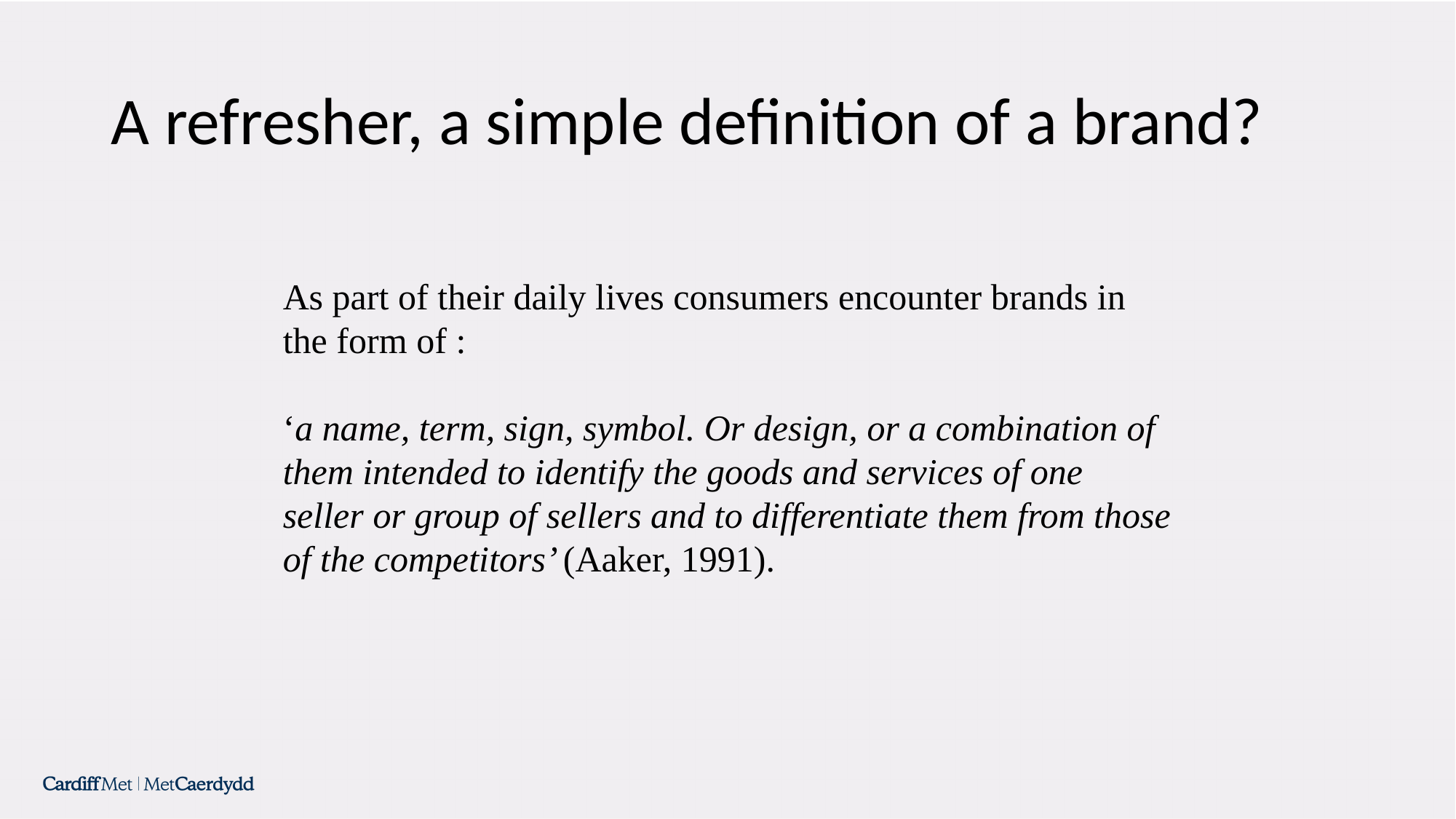

# A refresher, a simple definition of a brand?

As part of their daily lives consumers encounter brands in the form of :

‘a name, term, sign, symbol. Or design, or a combination of them intended to identify the goods and services of one seller or group of sellers and to differentiate them from those of the competitors’ (Aaker, 1991).